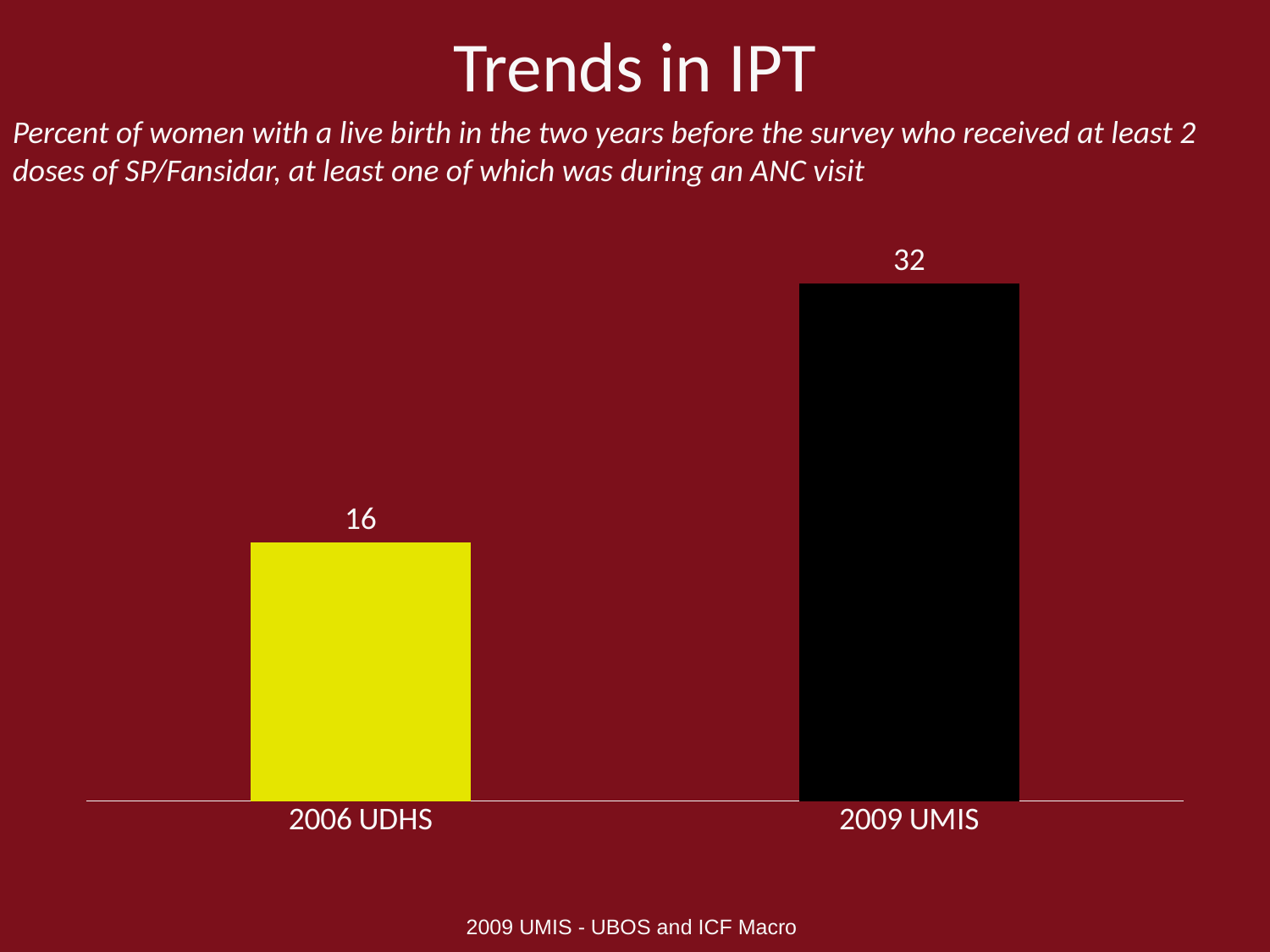

# Trends in IPT
Percent of women with a live birth in the two years before the survey who received at least 2 doses of SP/Fansidar, at least one of which was during an ANC visit

### Chart

| Category | Category 1 |
|---|---|
| 2006 UDHS | 16.0 |
| 2009 UMIS | 32.0 |
2009 UMIS - UBOS and ICF Macro